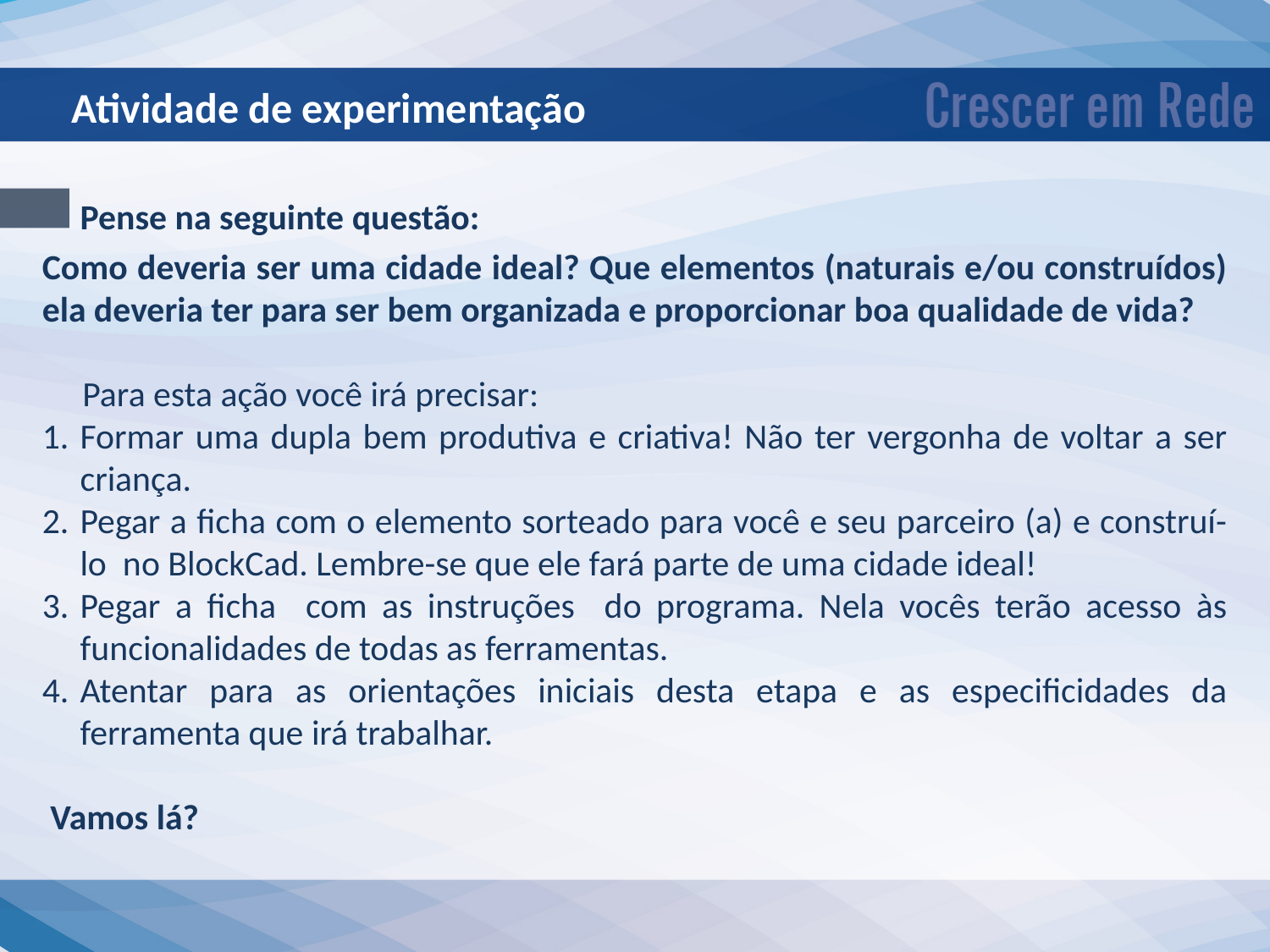

Atividade de experimentação

 Pense na seguinte questão:
Como deveria ser uma cidade ideal? Que elementos (naturais e/ou construídos) ela deveria ter para ser bem organizada e proporcionar boa qualidade de vida?

     Para esta ação você irá precisar:
Formar uma dupla bem produtiva e criativa! Não ter vergonha de voltar a ser criança.
Pegar a ficha com o elemento sorteado para você e seu parceiro (a) e construí-lo  no BlockCad. Lembre-se que ele fará parte de uma cidade ideal!
Pegar a ficha  com as instruções  do programa. Nela vocês terão acesso às funcionalidades de todas as ferramentas.
Atentar para as orientações iniciais desta etapa e as especificidades da ferramenta que irá trabalhar.

 Vamos lá?